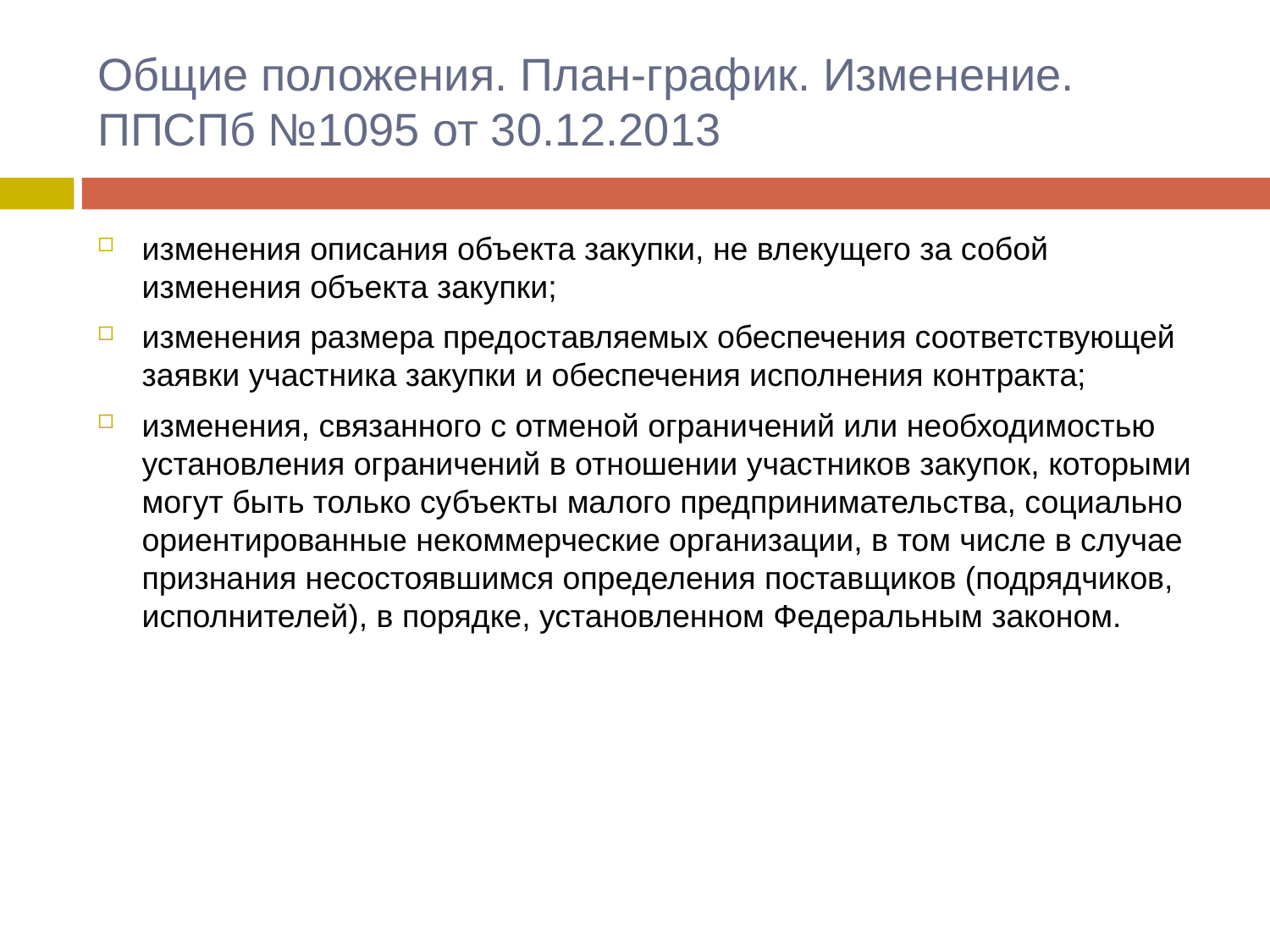

# Общие положения. План-график. Изменение. ППСПб №1095 от 30.12.2013
изменения описания объекта закупки, не влекущего за собой изменения объекта закупки;
изменения размера предоставляемых обеспечения соответствующей заявки участника закупки и обеспечения исполнения контракта;
изменения, связанного с отменой ограничений или необходимостью установления ограничений в отношении участников закупок, которыми могут быть только субъекты малого предпринимательства, социально ориентированные некоммерческие организации, в том числе в случае признания несостоявшимся определения поставщиков (подрядчиков, исполнителей), в порядке, установленном Федеральным законом.